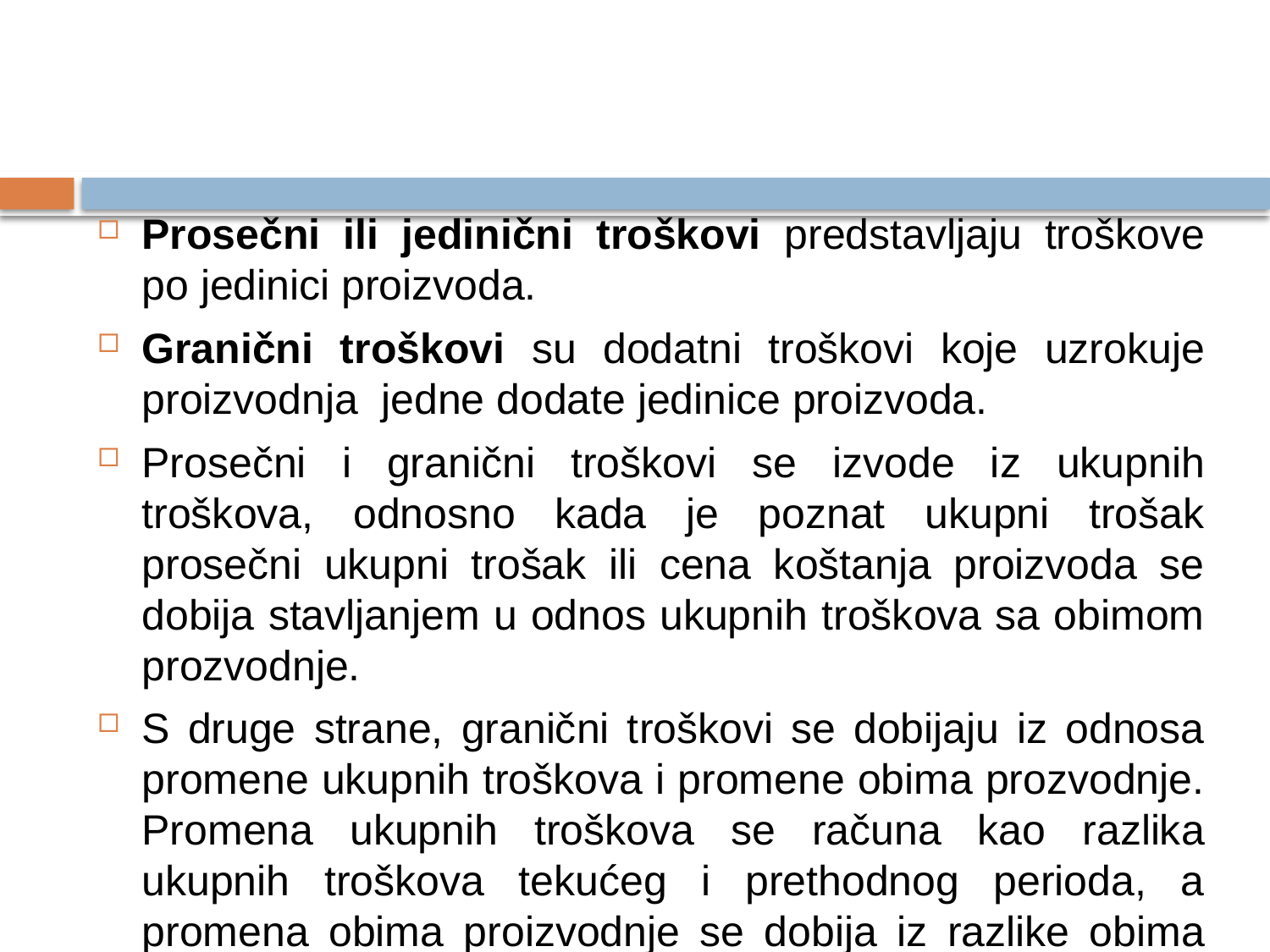

#
Prosečni ili jedinični troškovi predstavljaju troškove po jedinici proizvoda.
Granični troškovi su dodatni troškovi koje uzrokuje proizvodnja  jedne dodate jedinice proizvoda.
Prosečni i granični troškovi se izvode iz ukupnih troškova, odnosno kada je poznat ukupni trošak prosečni ukupni trošak ili cena koštanja proizvoda se dobija stavljanjem u odnos ukupnih troškova sa obimom prozvodnje.
S druge strane, granični troškovi se dobijaju iz odnosa promene ukupnih troškova i promene obima prozvodnje. Promena ukupnih troškova se računa kao razlika ukupnih troškova tekućeg i prethodnog perioda, a promena obima proizvodnje se dobija iz razlike obima proizvodnje tekućeg i prethodnog vremenskog perioda.